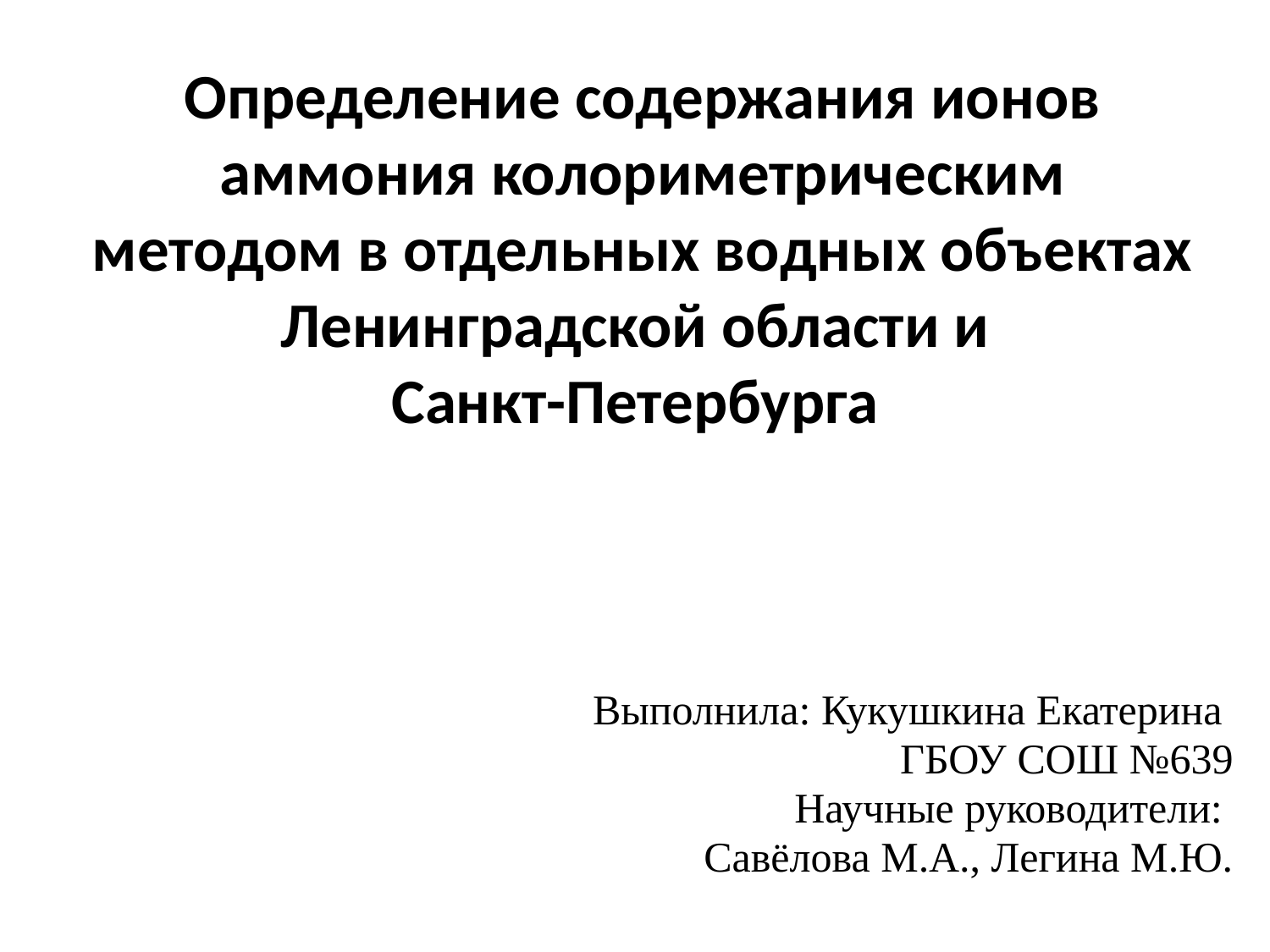

# Определение содержания ионов аммония колориметрическим методом в отдельных водных объектах Ленинградской области и Санкт-Петербурга
Выполнила: Кукушкина Екатерина
ГБОУ СОШ №639
Научные руководители:
Савёлова М.А., Легина М.Ю.